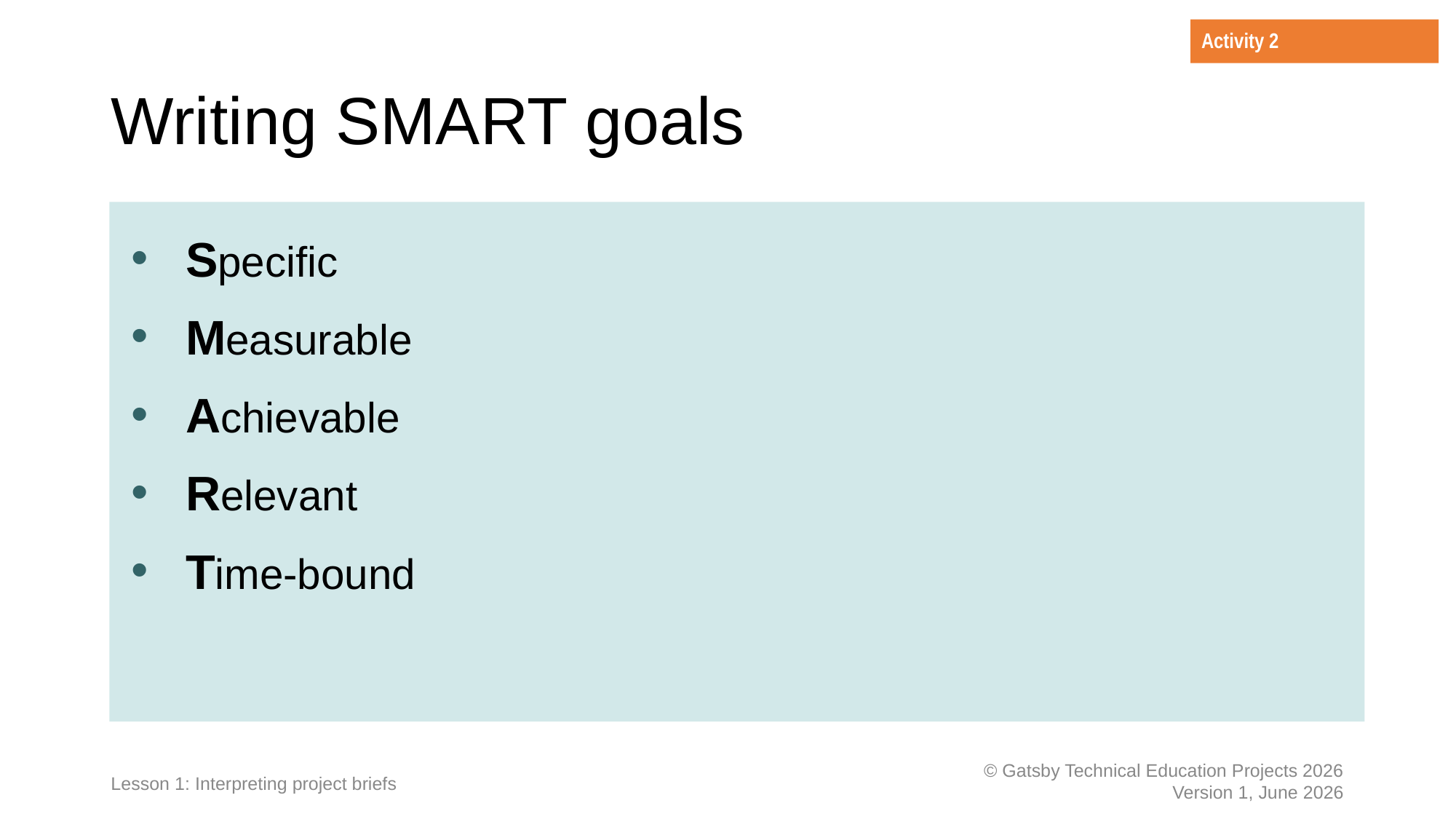

Activity 2
# Writing SMART goals
Specific
Measurable
Achievable
Relevant
Time-bound

Lesson 1: Interpreting project briefs